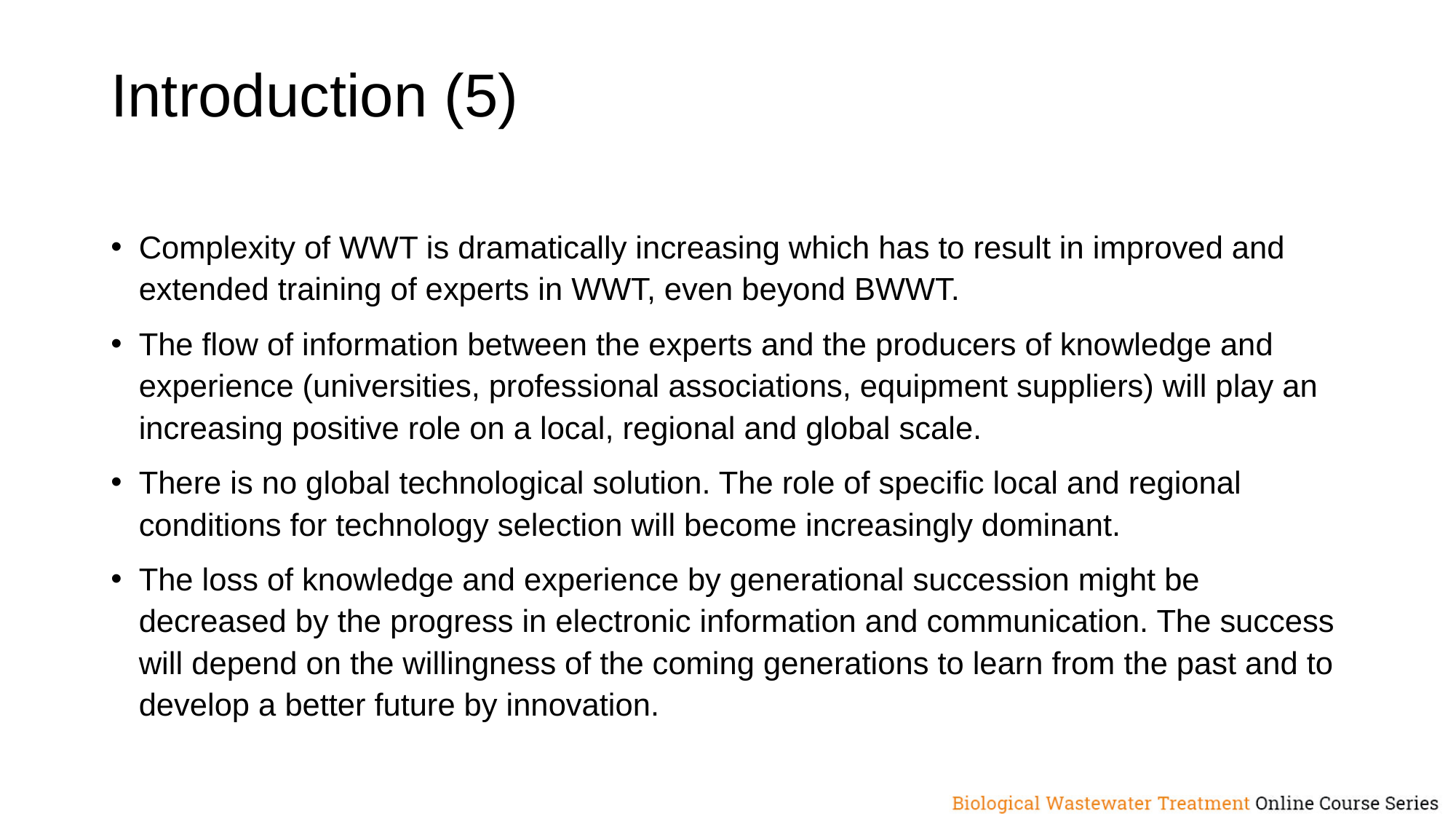

# Introduction (5)
Complexity of WWT is dramatically increasing which has to result in improved and extended training of experts in WWT, even beyond BWWT.
The flow of information between the experts and the producers of knowledge and experience (universities, professional associations, equipment suppliers) will play an increasing positive role on a local, regional and global scale.
There is no global technological solution. The role of specific local and regional conditions for technology selection will become increasingly dominant.
The loss of knowledge and experience by generational succession might be decreased by the progress in electronic information and communication. The success will depend on the willingness of the coming generations to learn from the past and to develop a better future by innovation.